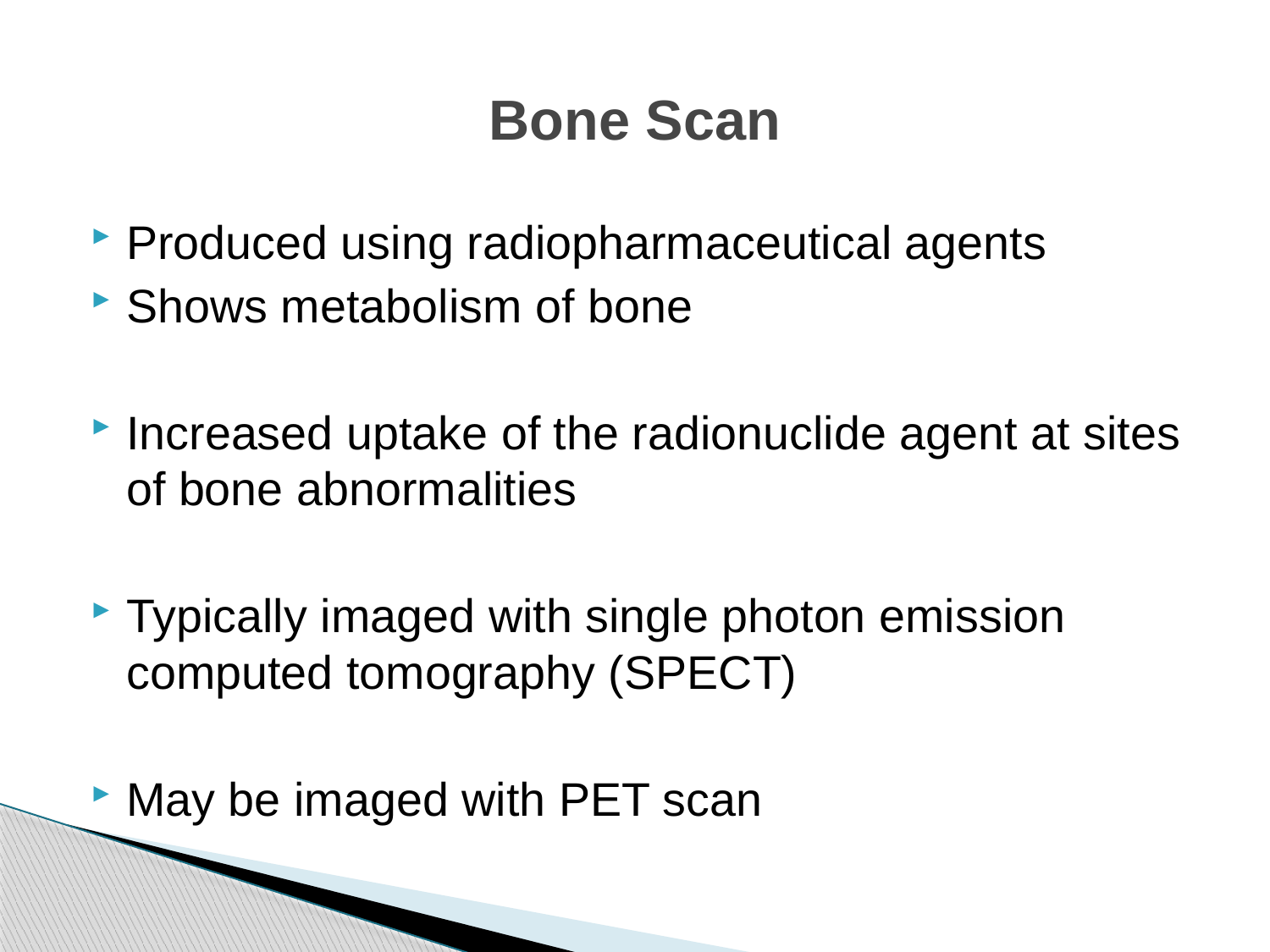

# Bone Scan
Produced using radiopharmaceutical agents
Shows metabolism of bone

Increased uptake of the radionuclide agent at sites of bone abnormalities

Typically imaged with single photon emission computed tomography (SPECT)

May be imaged with PET scan